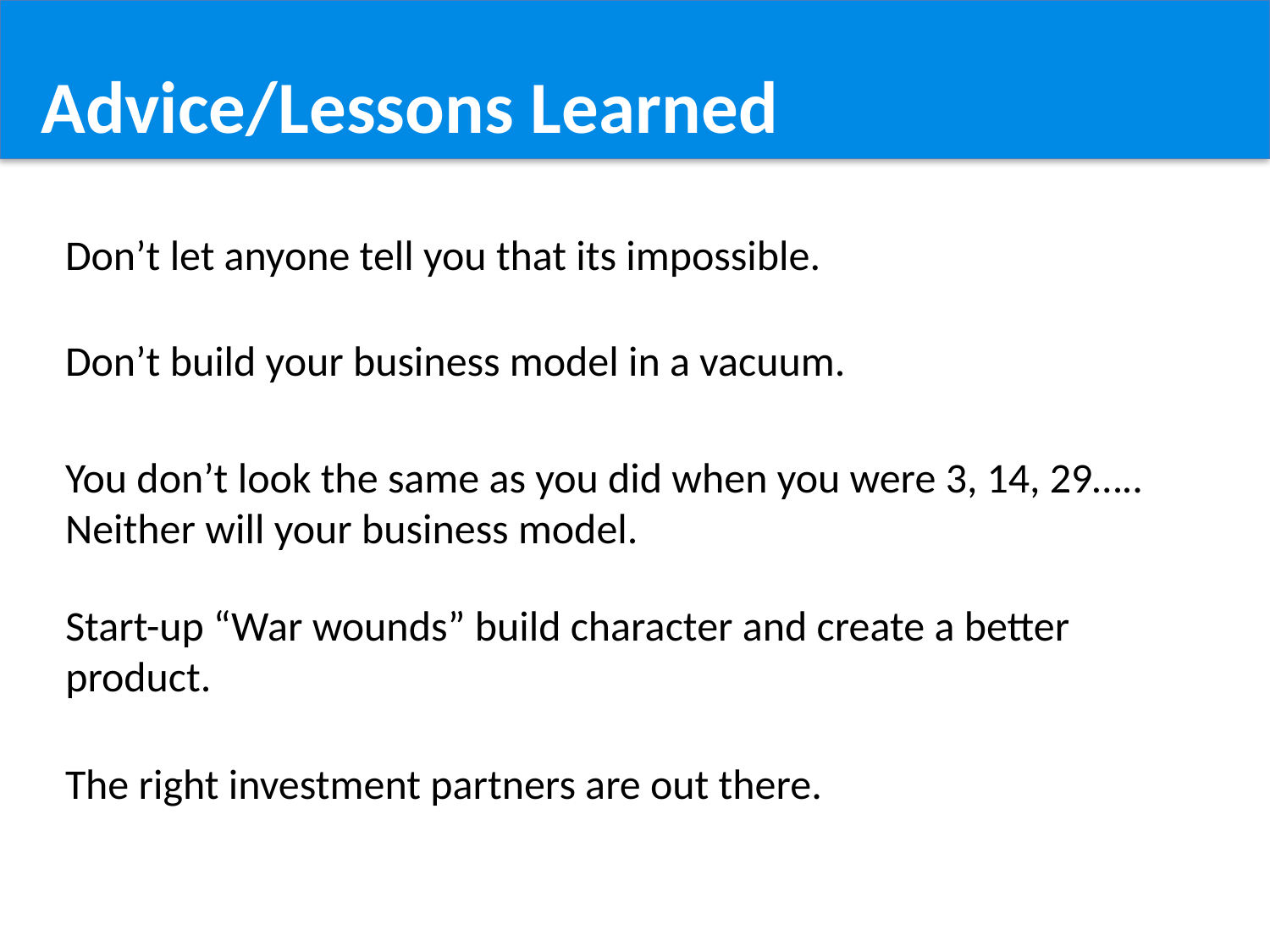

Advice/Lessons Learned
Don’t let anyone tell you that its impossible.

Don’t build your business model in a vacuum.

You don’t look the same as you did when you were 3, 14, 29…..  Neither will your business model.

Start-up “War wounds” build character and create a better product.

The right investment partners are out there.